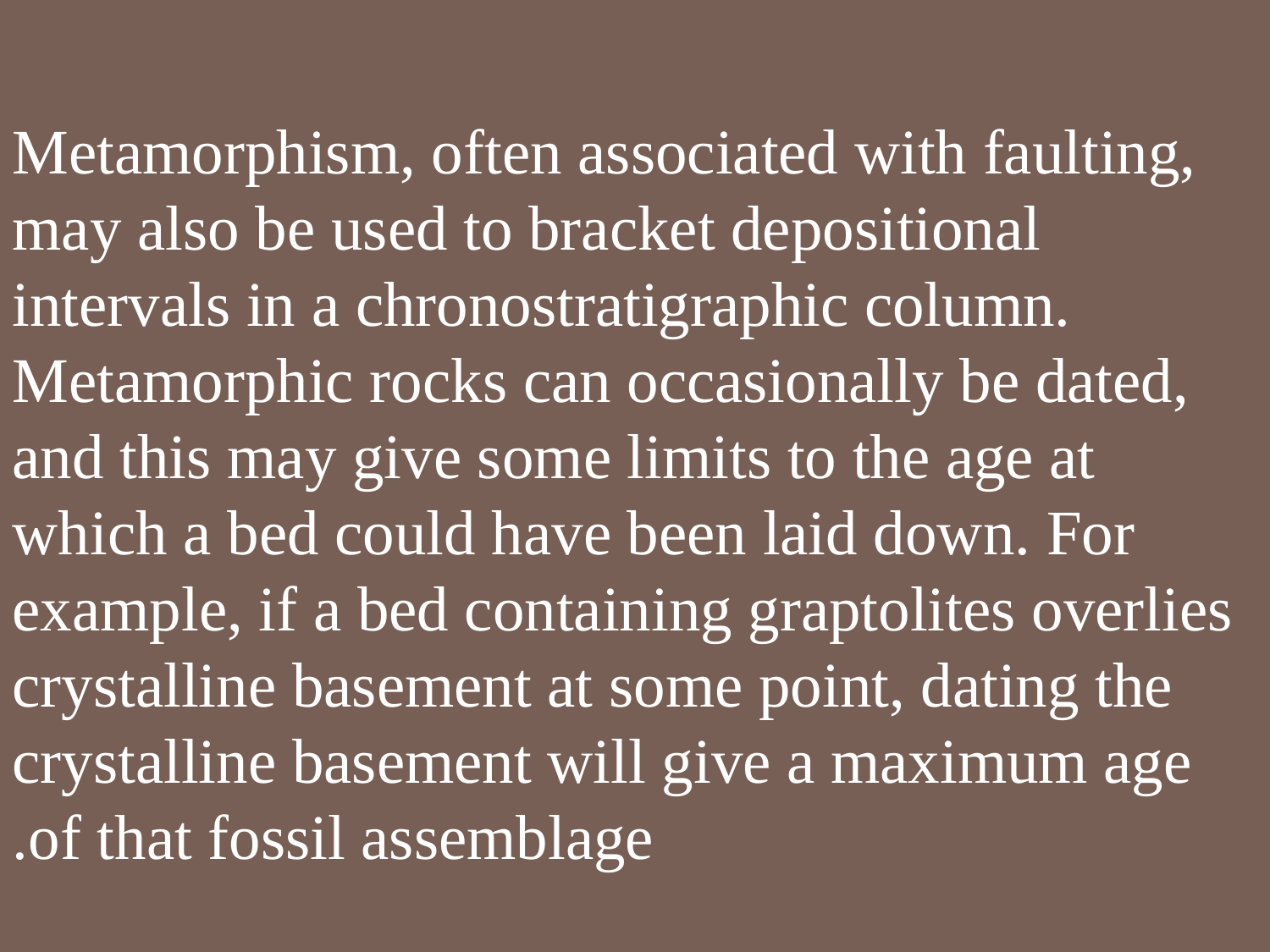

Metamorphism, often associated with faulting, may also be used to bracket depositional intervals in a chronostratigraphic column. Metamorphic rocks can occasionally be dated, and this may give some limits to the age at which a bed could have been laid down. For example, if a bed containing graptolites overlies crystalline basement at some point, dating the crystalline basement will give a maximum age of that fossil assemblage.